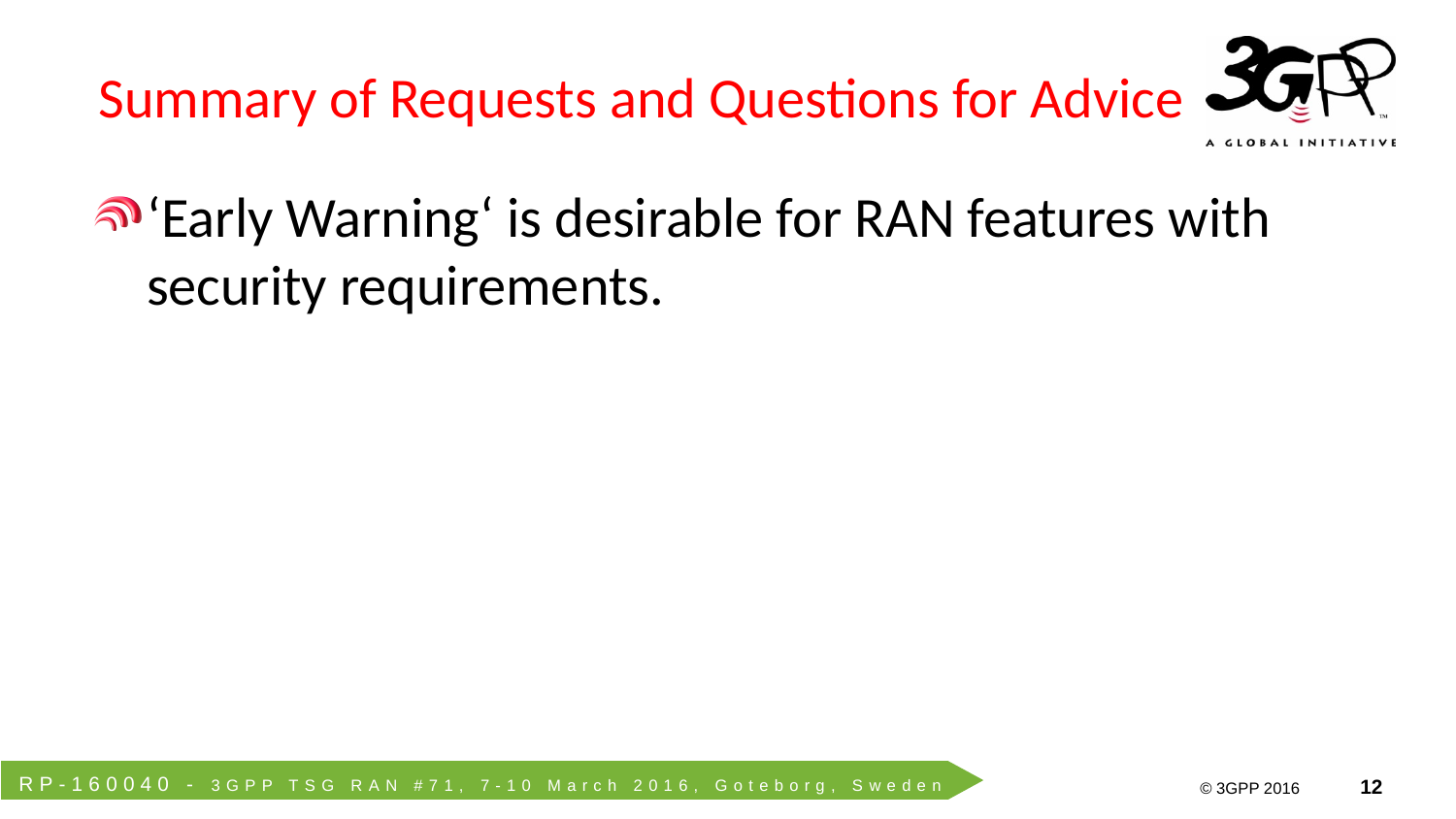

# Summary of Requests and Questions for Advice
‘Early Warning‘ is desirable for RAN features with security requirements.